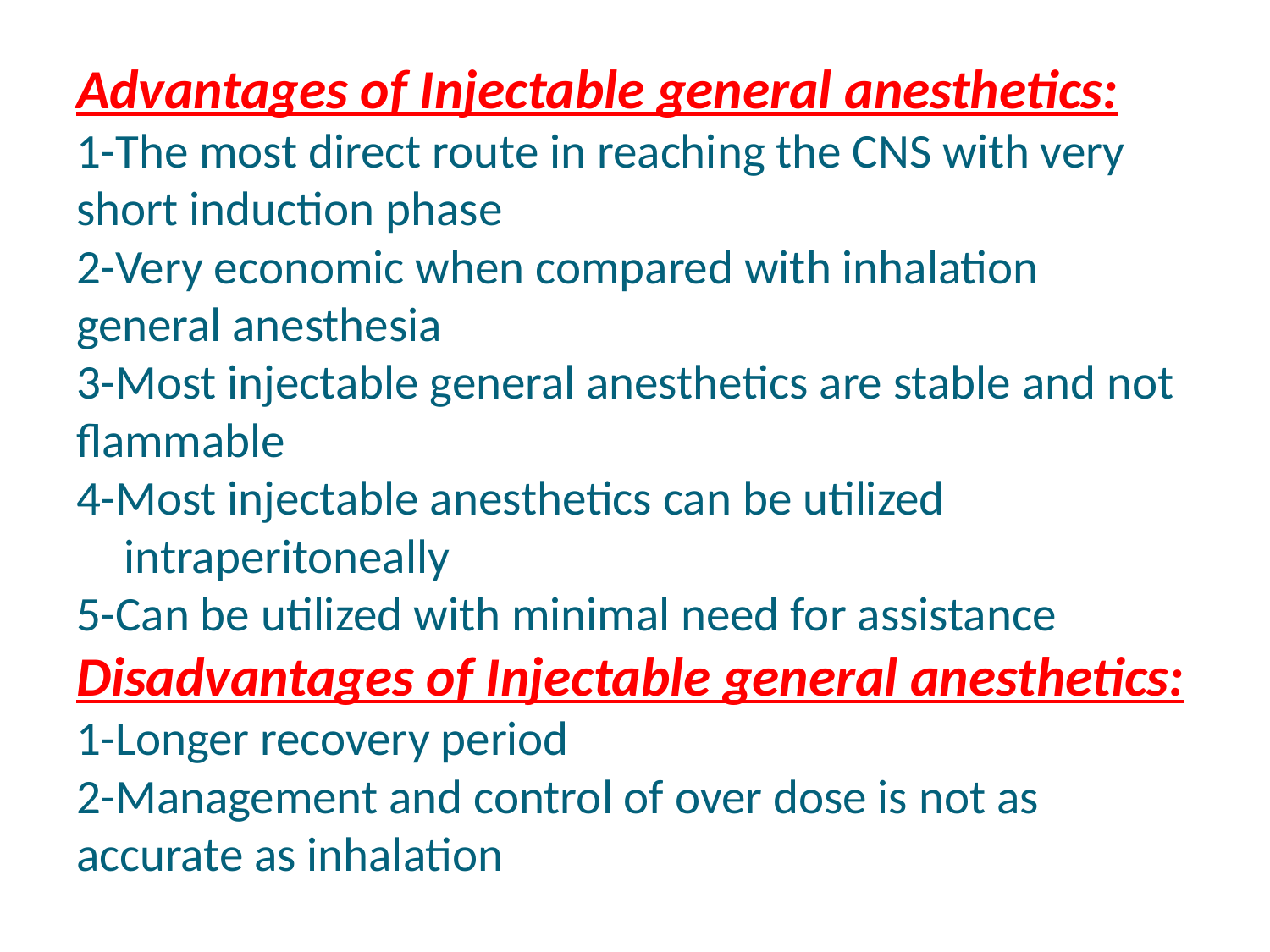

# Advantages of Injectable general anesthetics: 1-The most direct route in reaching the CNS with very short induction phase 2-Very economic when compared with inhalation general anesthesia 3-Most injectable general anesthetics are stable and not flammable 4-Most injectable anesthetics can be utilized intraperitoneally 5-Can be utilized with minimal need for assistance Disadvantages of Injectable general anesthetics: 1-Longer recovery period 2-Management and control of over dose is not as accurate as inhalation